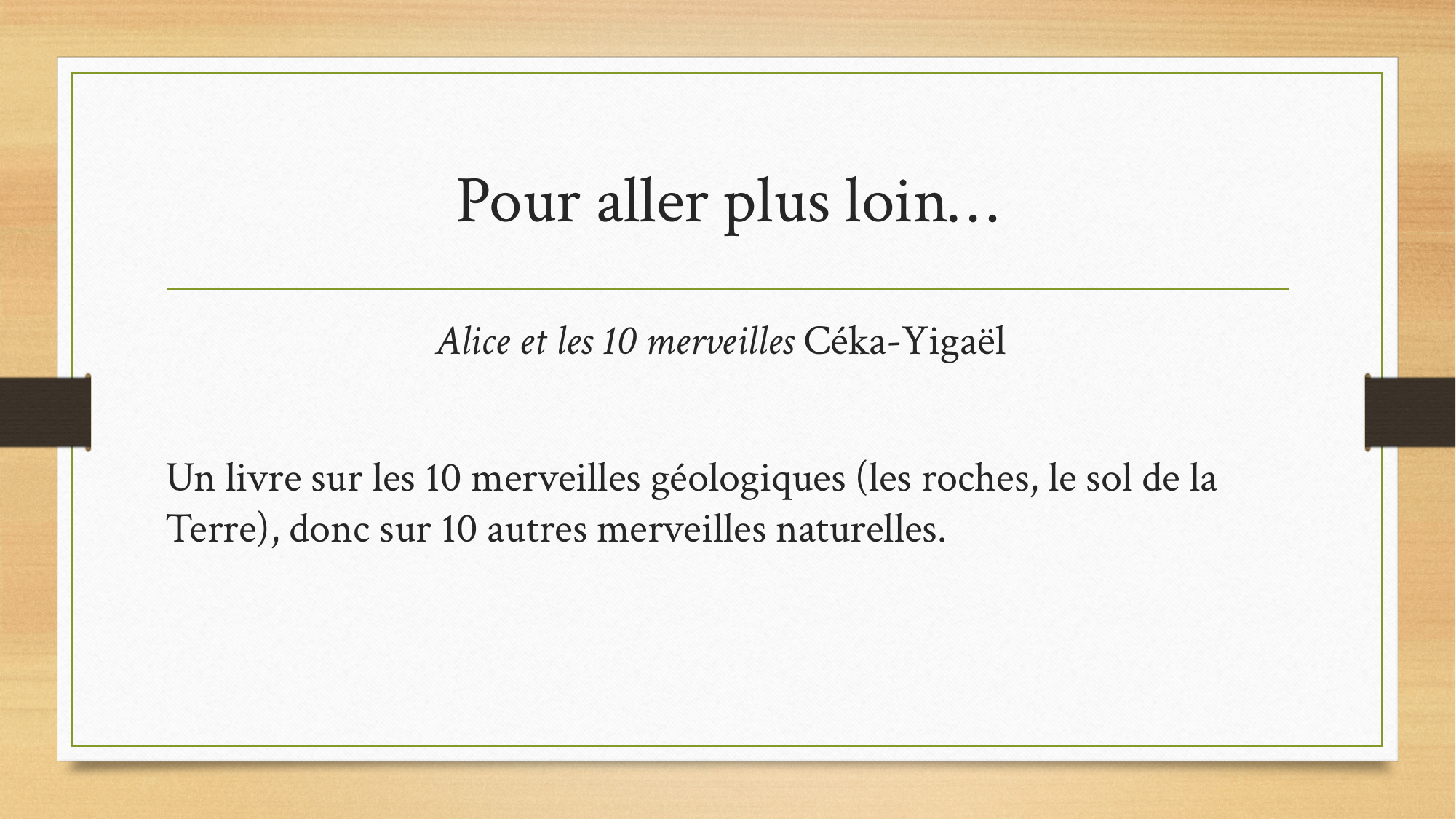

# Pour aller plus loin…
Alice et les 10 merveilles Céka-Yigaël

Un livre sur les 10 merveilles géologiques (les roches, le sol de la Terre), donc sur 10 autres merveilles naturelles.